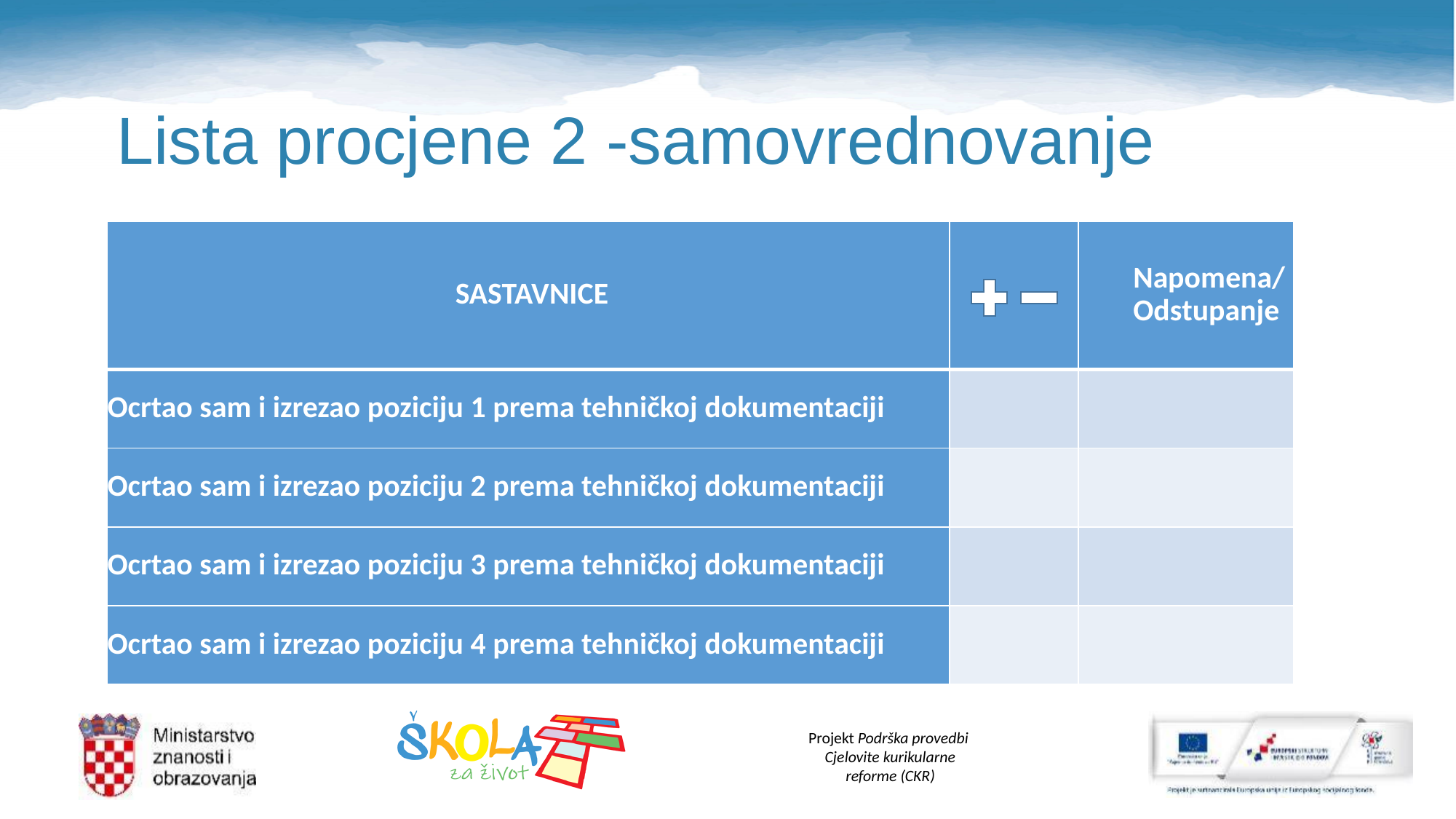

# Lista procjene 2 -samovrednovanje
| SASTAVNICE |  | Napomena/ Odstupanje |
| --- | --- | --- |
| Ocrtao sam i izrezao poziciju 1 prema tehničkoj dokumentaciji |  |  |
| Ocrtao sam i izrezao poziciju 2 prema tehničkoj dokumentaciji |  |  |
| Ocrtao sam i izrezao poziciju 3 prema tehničkoj dokumentaciji |  |  |
| Ocrtao sam i izrezao poziciju 4 prema tehničkoj dokumentaciji |  |  |